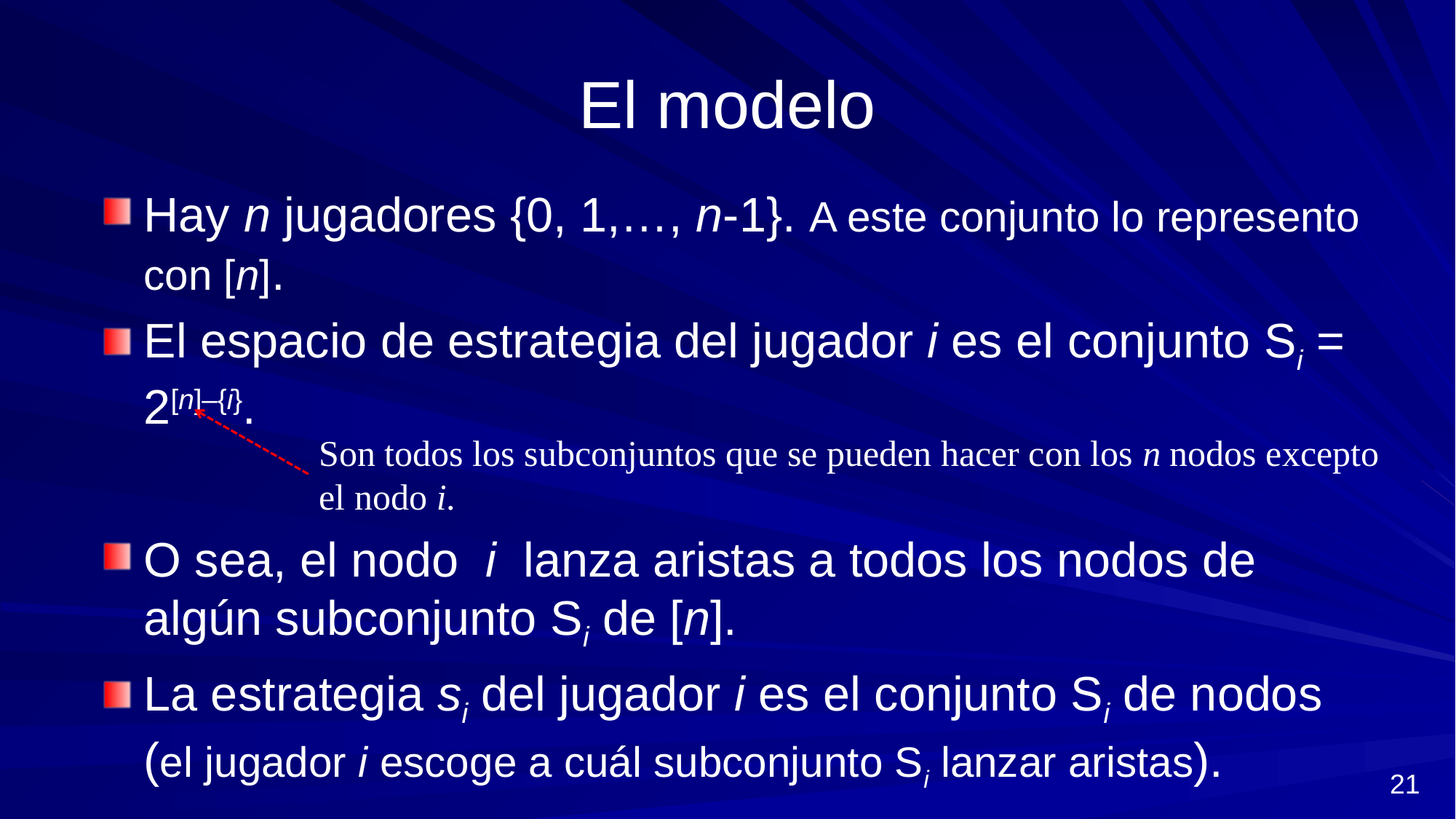

# El modelo
Hay n jugadores {0, 1,…, n-1}. A este conjunto lo represento con [n].
El espacio de estrategia del jugador i es el conjunto Si = 2[n]–{i}.

O sea, el nodo  i  lanza aristas a todos los nodos de algún subconjunto Si de [n].
La estrategia si del jugador i es el conjunto Si de nodos (el jugador i escoge a cuál subconjunto Si lanzar aristas).

Son todos los subconjuntos que se pueden hacer con los n nodos excepto el nodo i.
21